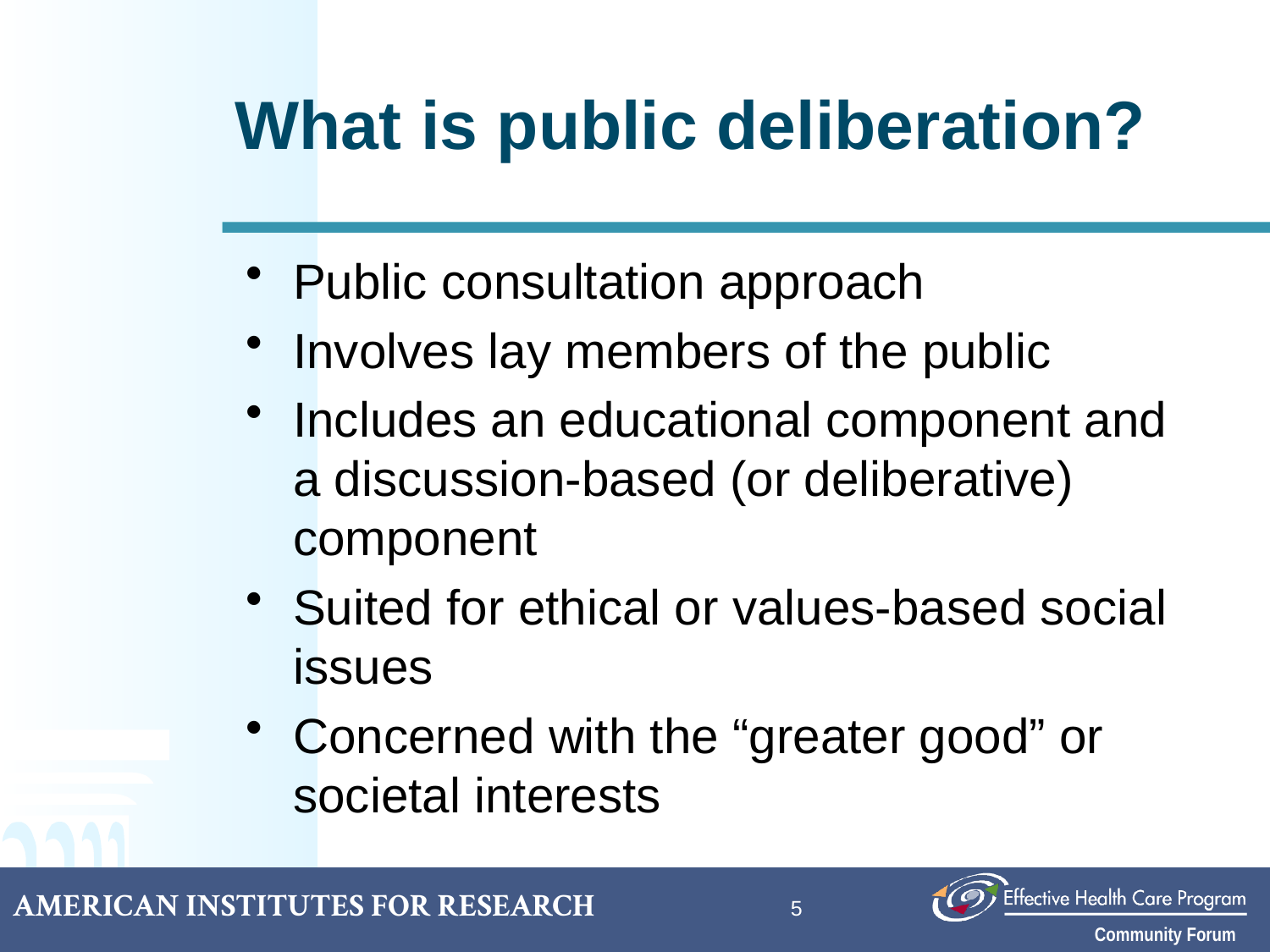

# What is public deliberation?
Public consultation approach
Involves lay members of the public
Includes an educational component and a discussion-based (or deliberative) component
Suited for ethical or values-based social issues
Concerned with the “greater good” or societal interests